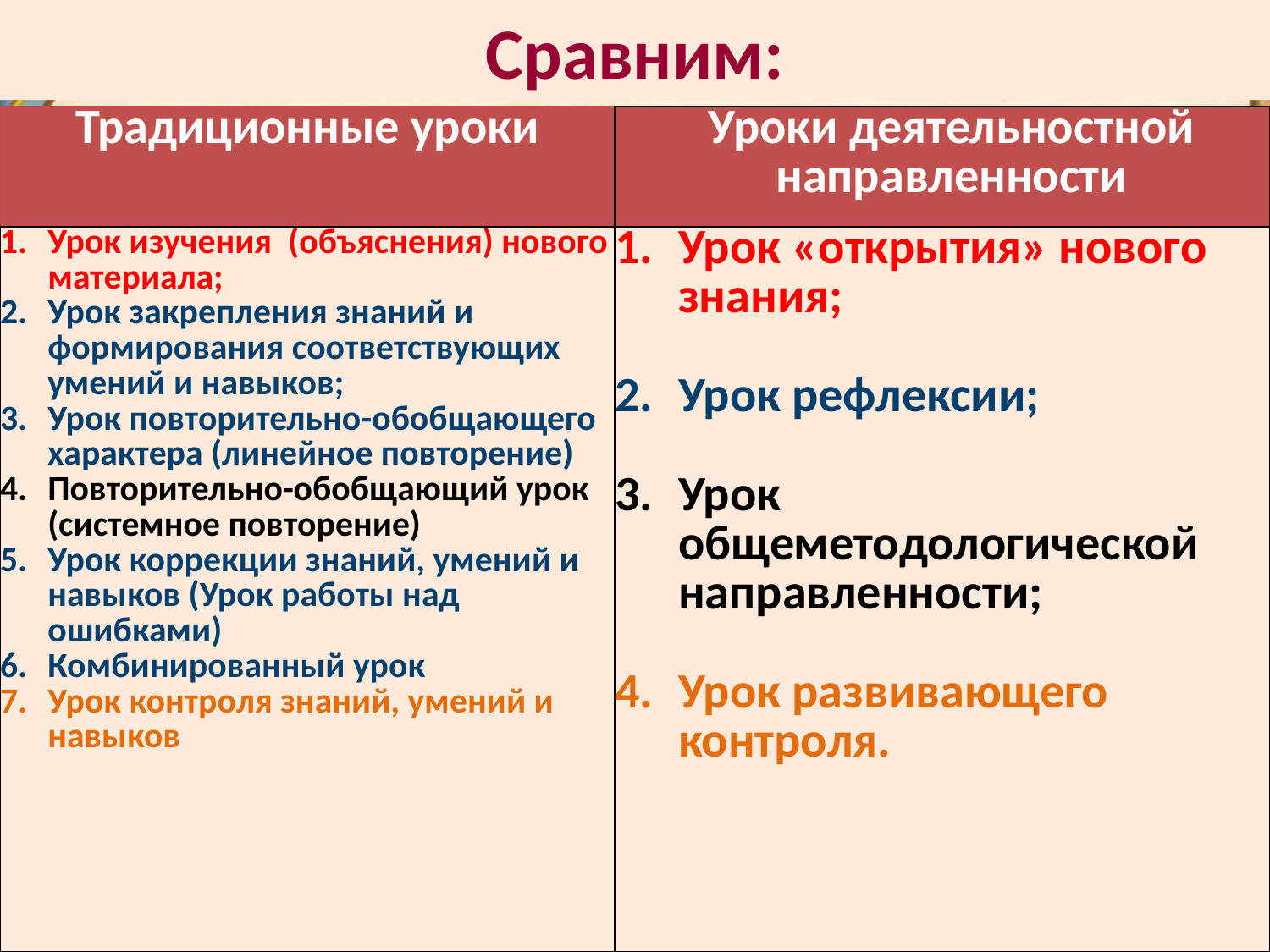

# Сравним:
| Традиционные уроки | Уроки деятельностной направленности |
| --- | --- |
| Урок изучения (объяснения) нового материала; Урок закрепления знаний и формирования соответствующих умений и навыков; Урок повторительно-обобщающего характера (линейное повторение) Повторительно-обобщающий урок (системное повторение) Урок коррекции знаний, умений и навыков (Урок работы над ошибками) Комбинированный урок Урок контроля знаний, умений и навыков | Урок «открытия» нового знания; Урок рефлексии; Урок общеметодологической направленности; Урок развивающего контроля. |